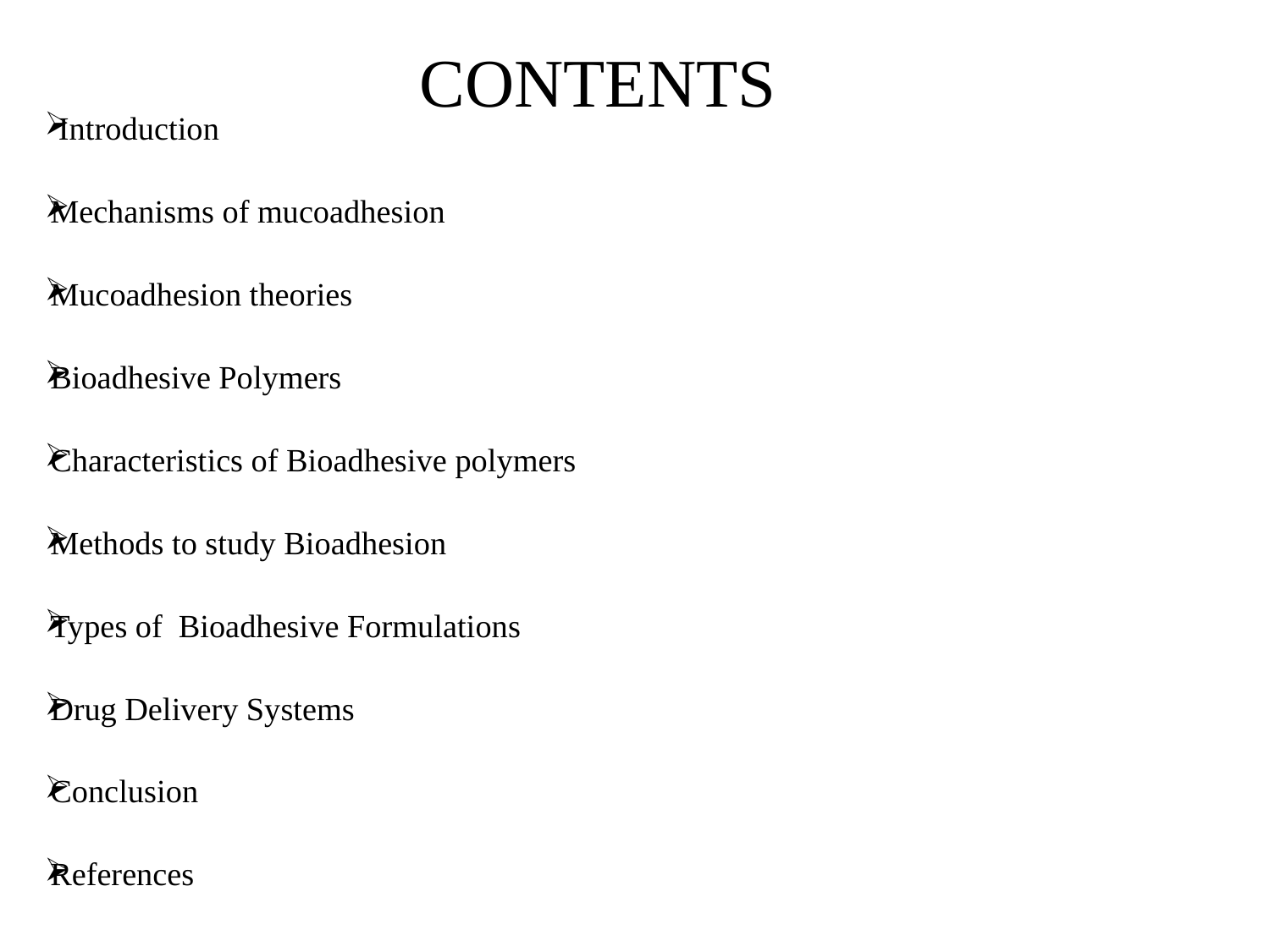

# CONTENTS
 Introduction

Mechanisms of mucoadhesion

Mucoadhesion theories

Bioadhesive Polymers

Characteristics of Bioadhesive polymers

Methods to study Bioadhesion

Types of  Bioadhesive Formulations

Drug Delivery Systems

Conclusion

References